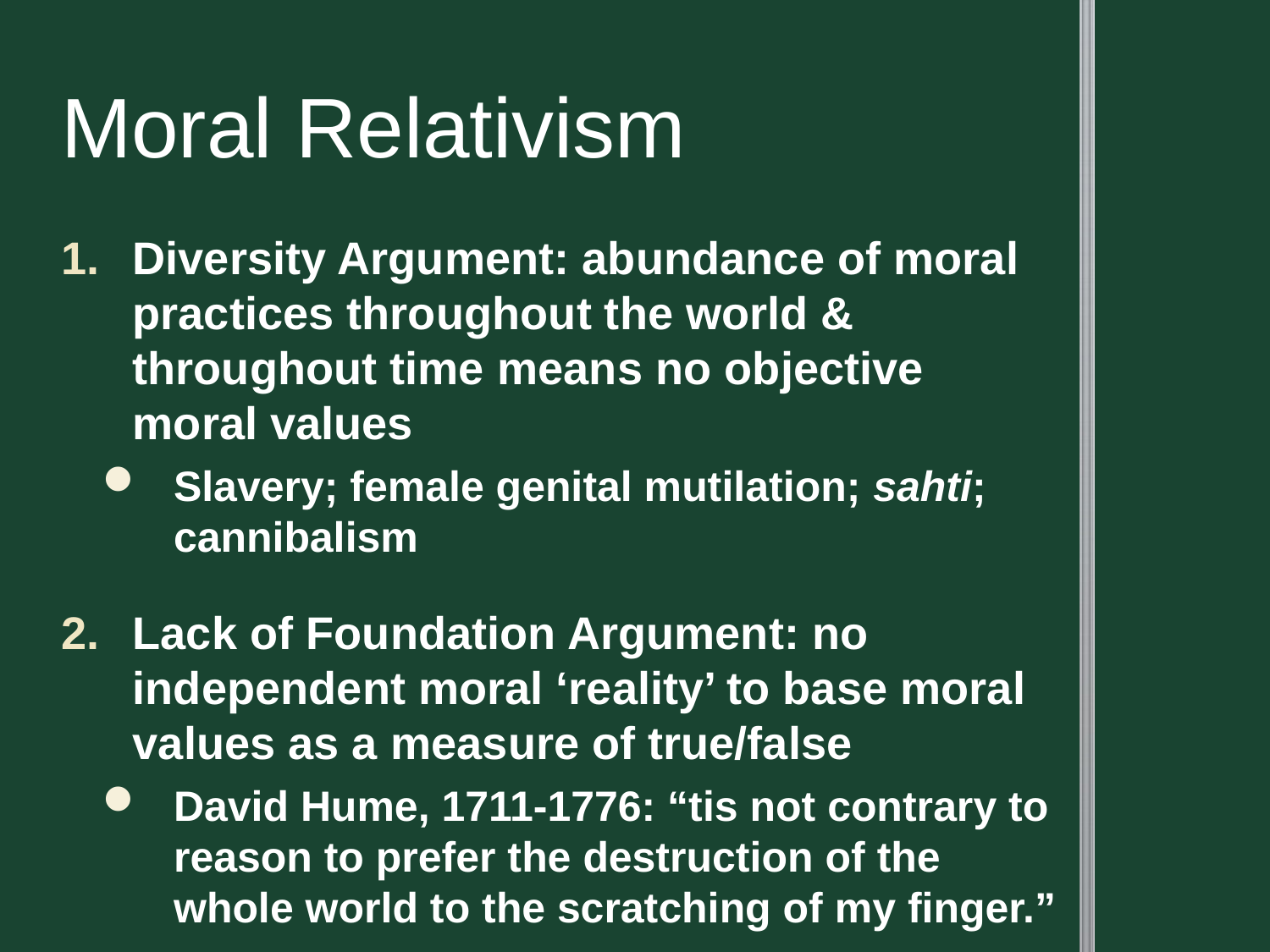

# Moral Relativism
Diversity Argument: abundance of moral practices throughout the world & throughout time means no objective moral values
Slavery; female genital mutilation; sahti; cannibalism
Lack of Foundation Argument: no independent moral ‘reality’ to base moral values as a measure of true/false
David Hume, 1711-1776: “tis not contrary to reason to prefer the destruction of the whole world to the scratching of my finger.”